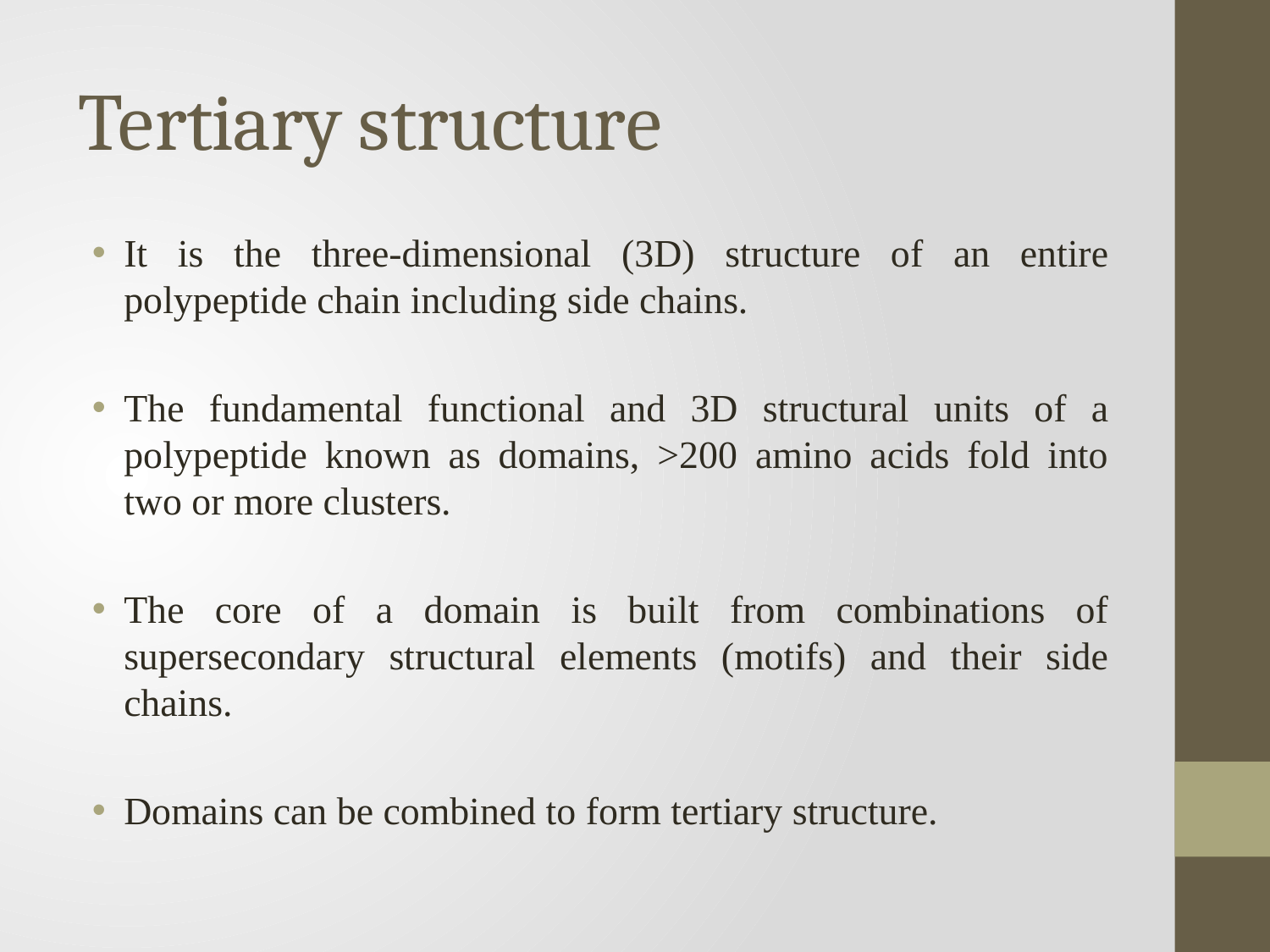

# Tertiary structure
It is the three-dimensional (3D) structure of an entire polypeptide chain including side chains.

The fundamental functional and 3D structural units of a polypeptide known as domains, >200 amino acids fold into two or more clusters.

The core of a domain is built from combinations of supersecondary structural elements (motifs) and their side chains.

Domains can be combined to form tertiary structure.